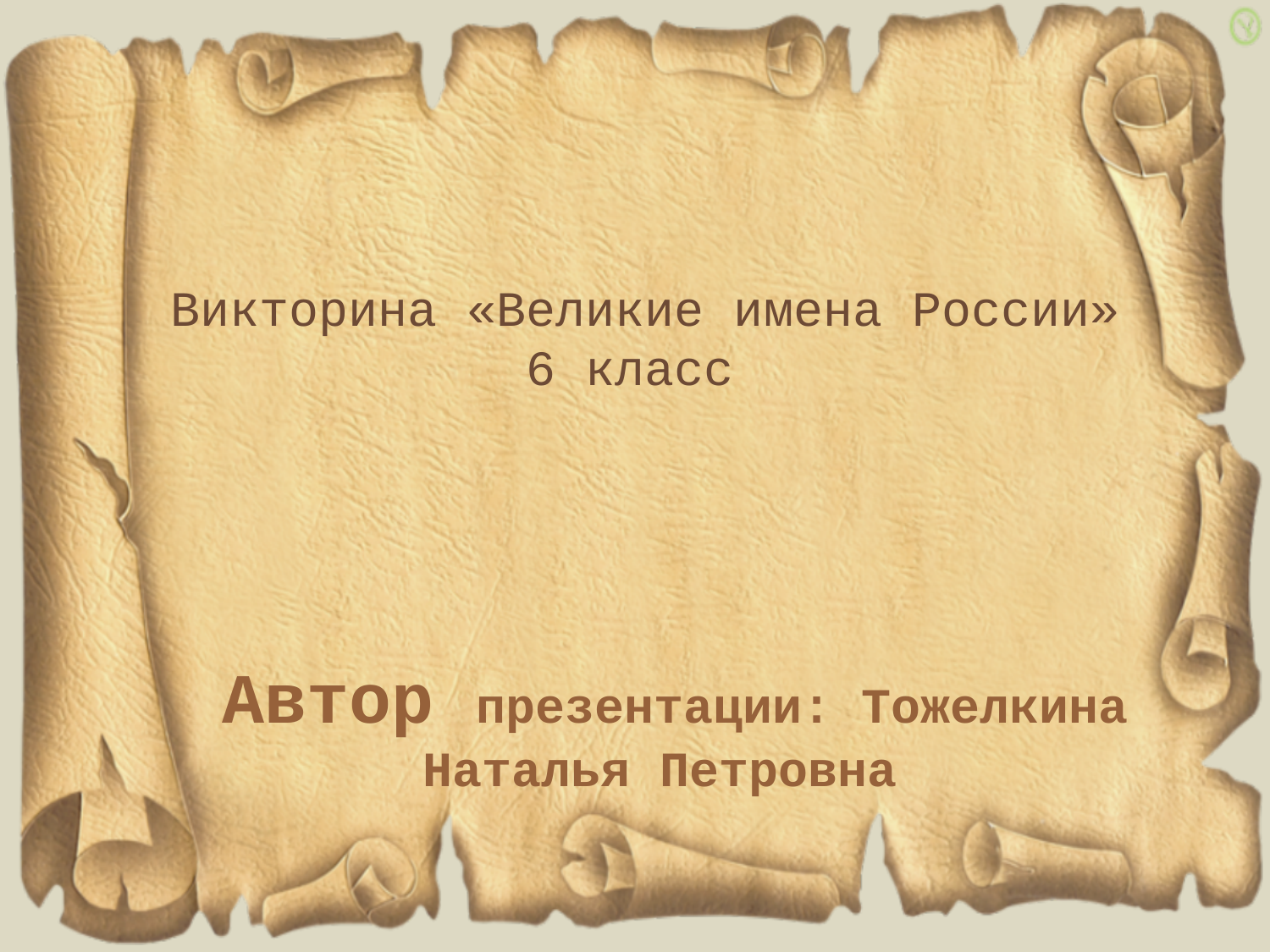

# Викторина «Великие имена России» 6 класс
Автор презентации: Тожелкина Наталья Петровна